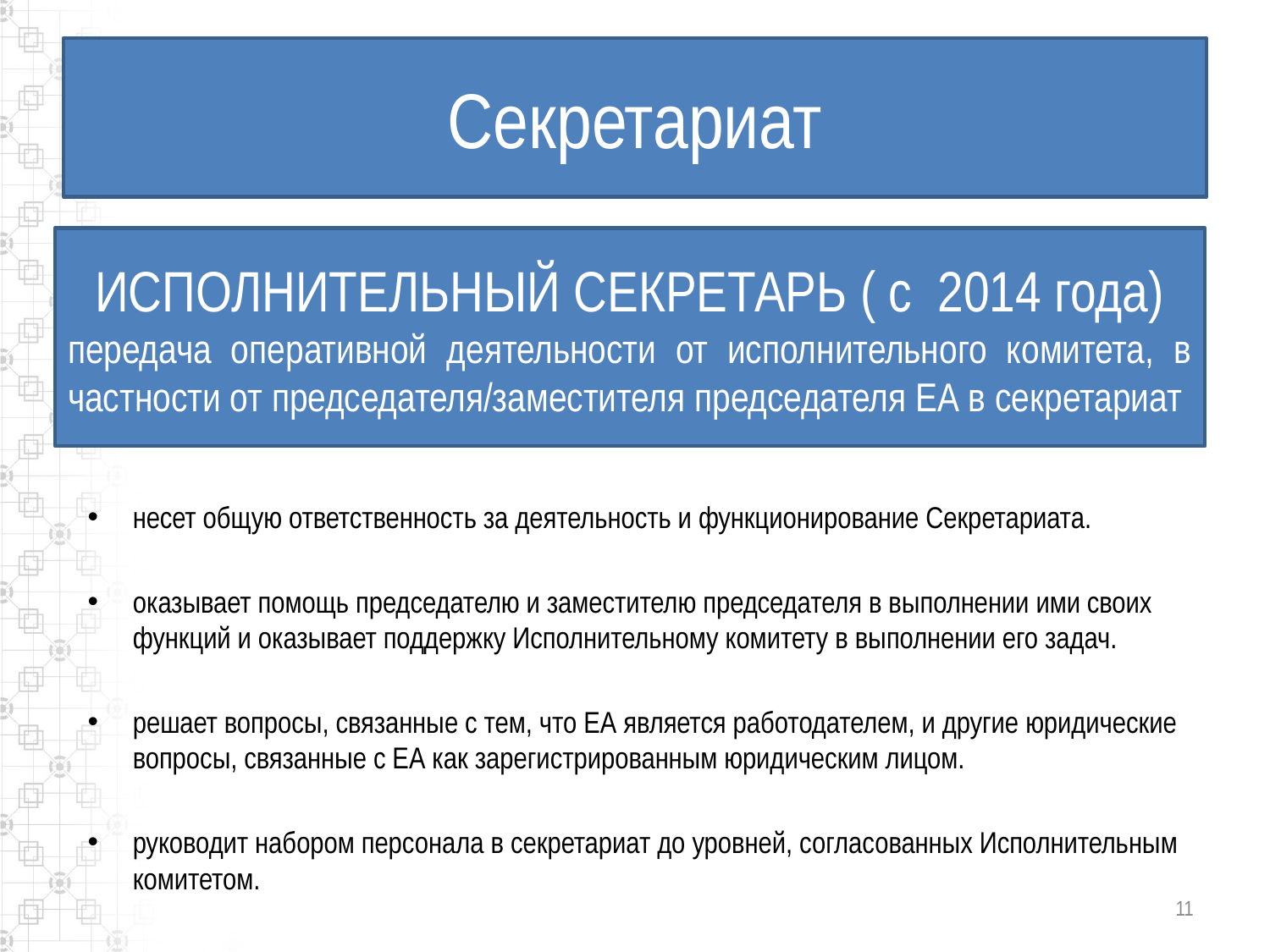

# Секретариат
ИСПОЛНИТЕЛЬНЫЙ СЕКРЕТАРЬ ( с  2014 года)
передача оперативной деятельности от исполнительного комитета, в частности от председателя/заместителя председателя ЕА в секретариат

несет общую ответственность за деятельность и функционирование Секретариата.

оказывает помощь председателю и заместителю председателя в выполнении ими своих функций и оказывает поддержку Исполнительному комитету в выполнении его задач.

решает вопросы, связанные с тем, что ЕА является работодателем, и другие юридические вопросы, связанные с ЕА как зарегистрированным юридическим лицом.

руководит набором персонала в секретариат до уровней, согласованных Исполнительным комитетом.
11